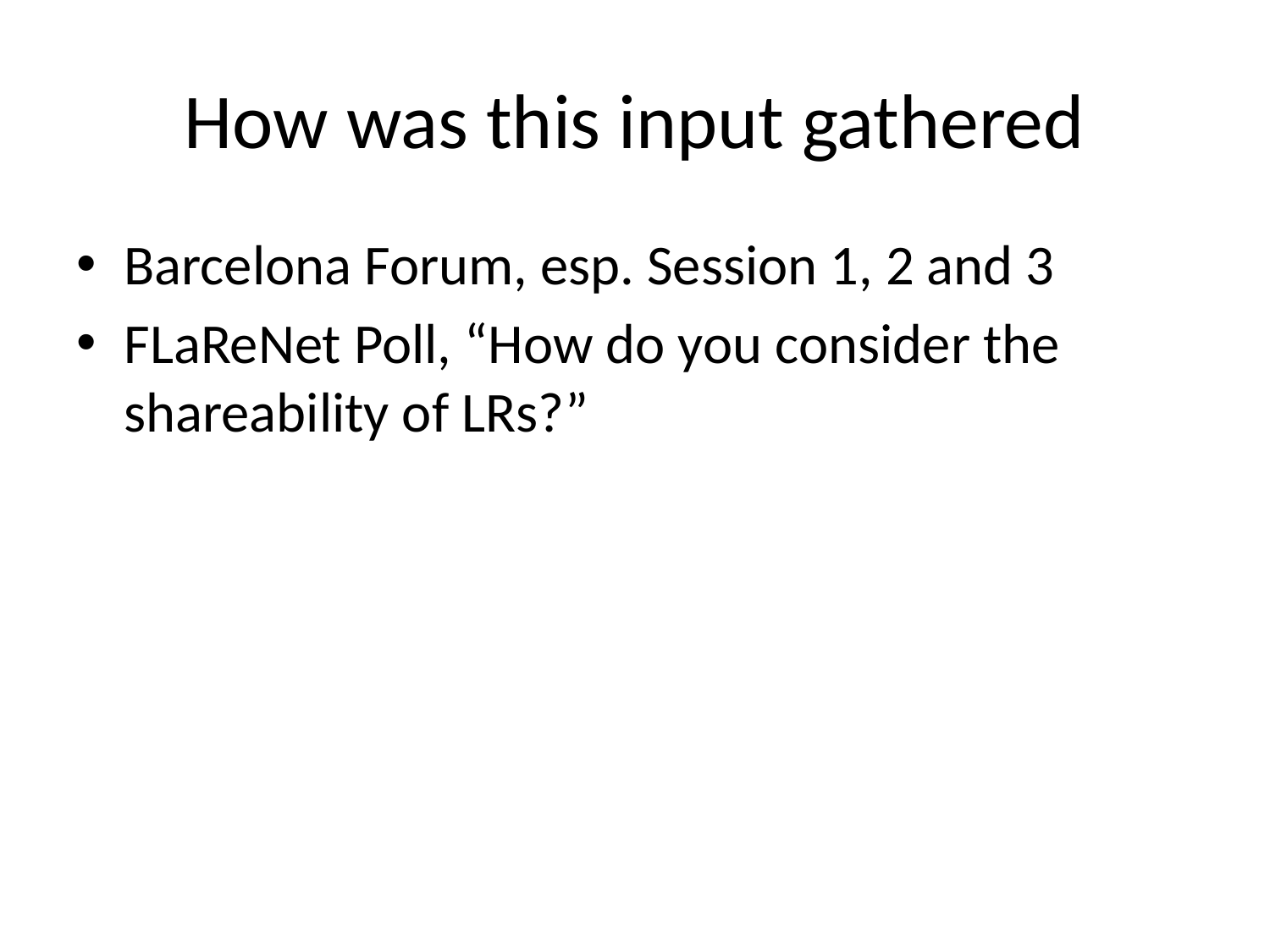

# How was this input gathered
Barcelona Forum, esp. Session 1, 2 and 3
FLaReNet Poll, “How do you consider the shareability of LRs?”